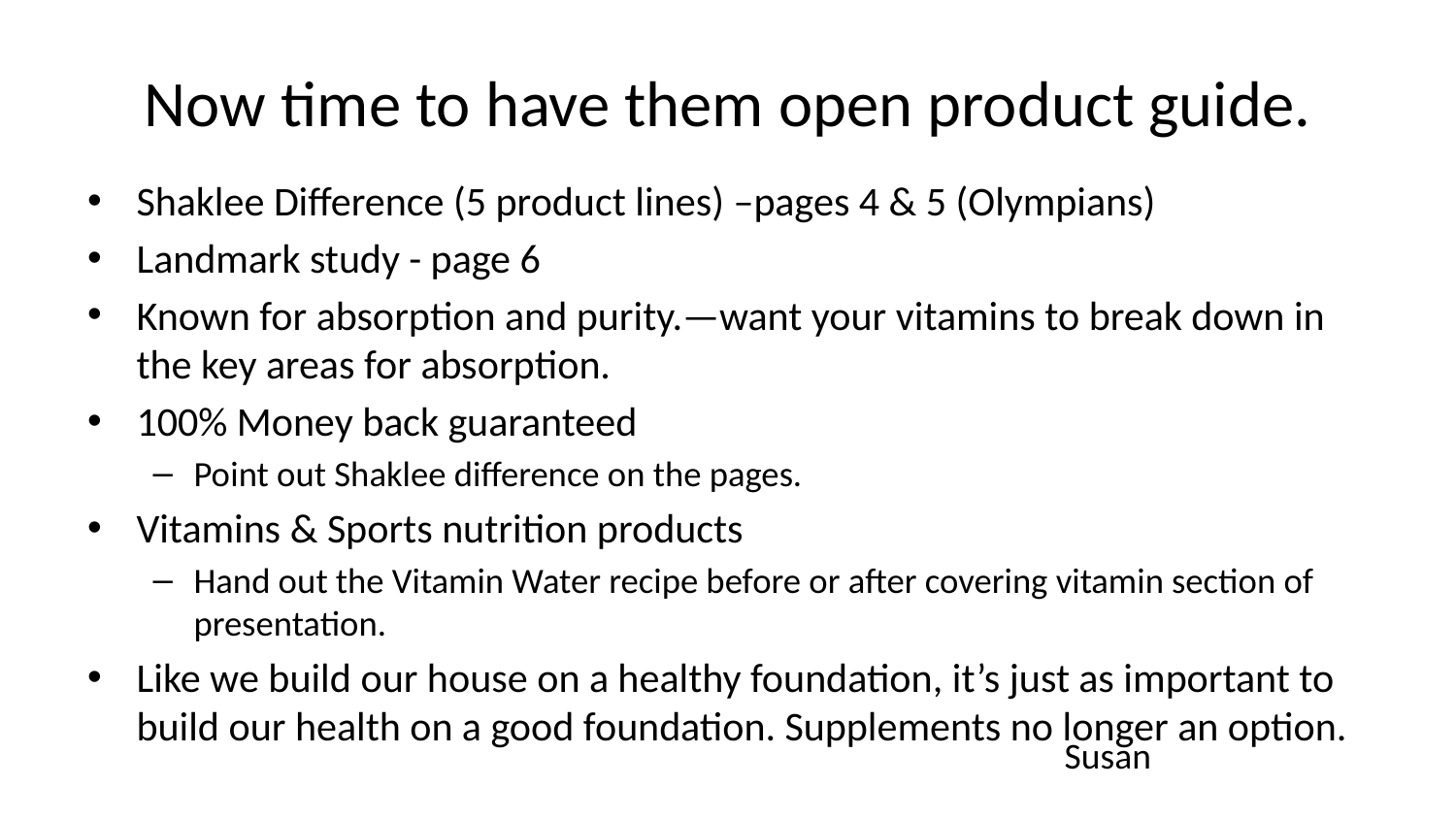

# Now time to have them open product guide.

Shaklee Difference (5 product lines) –pages 4 & 5 (Olympians)
Landmark study - page 6
Known for absorption and purity.—want your vitamins to break down in the key areas for absorption.
100% Money back guaranteed
Point out Shaklee difference on the pages.
Vitamins & Sports nutrition products
Hand out the Vitamin Water recipe before or after covering vitamin section of presentation.
Like we build our house on a healthy foundation, it’s just as important to build our health on a good foundation. Supplements no longer an option.

Susan